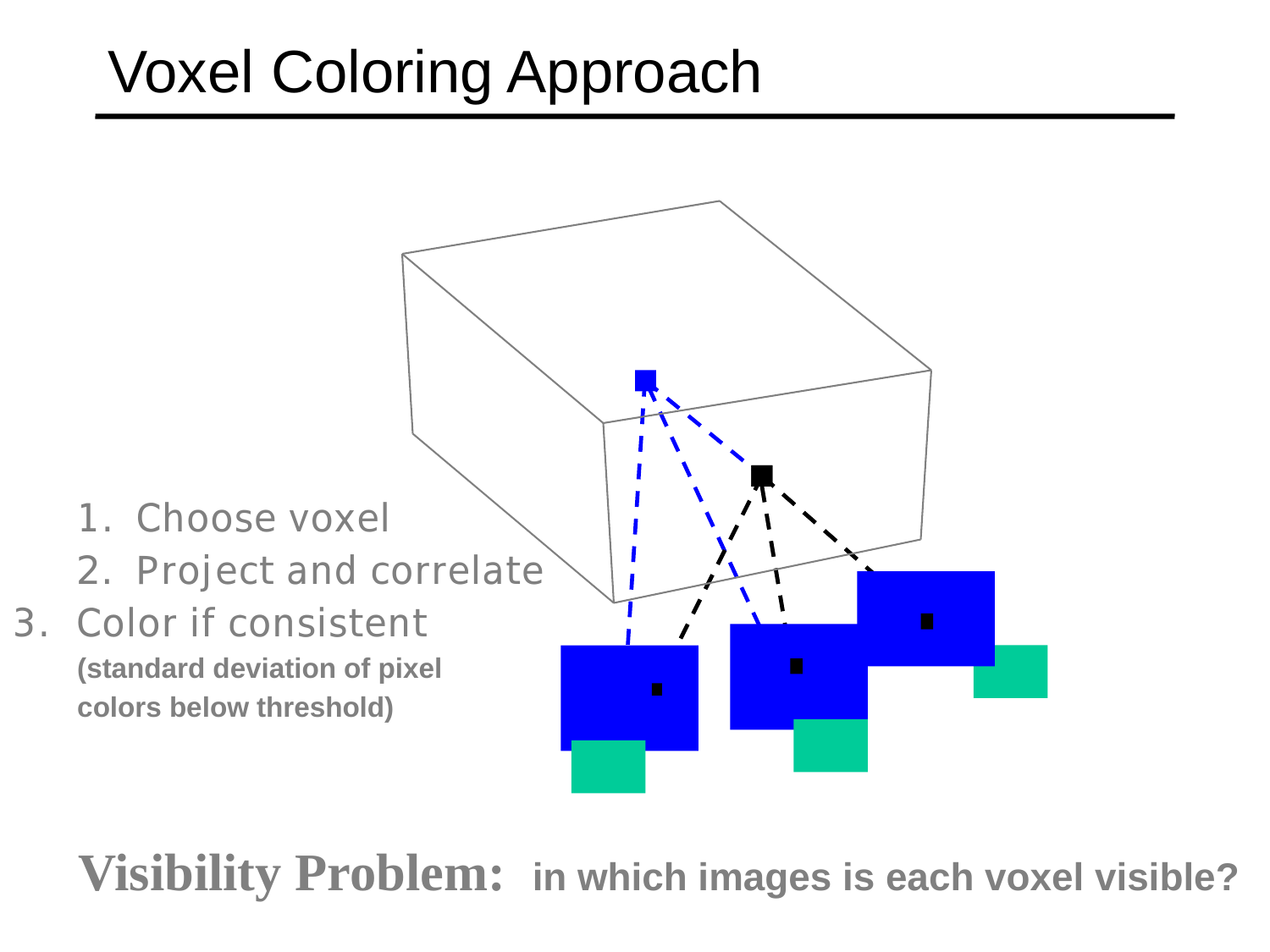

# Voxel Coloring Approach

1.  Choose voxel

Color if consistent
(standard deviation of pixel
colors below threshold)

2.  Project and correlate

Visibility Problem:  in which images is each voxel visible?